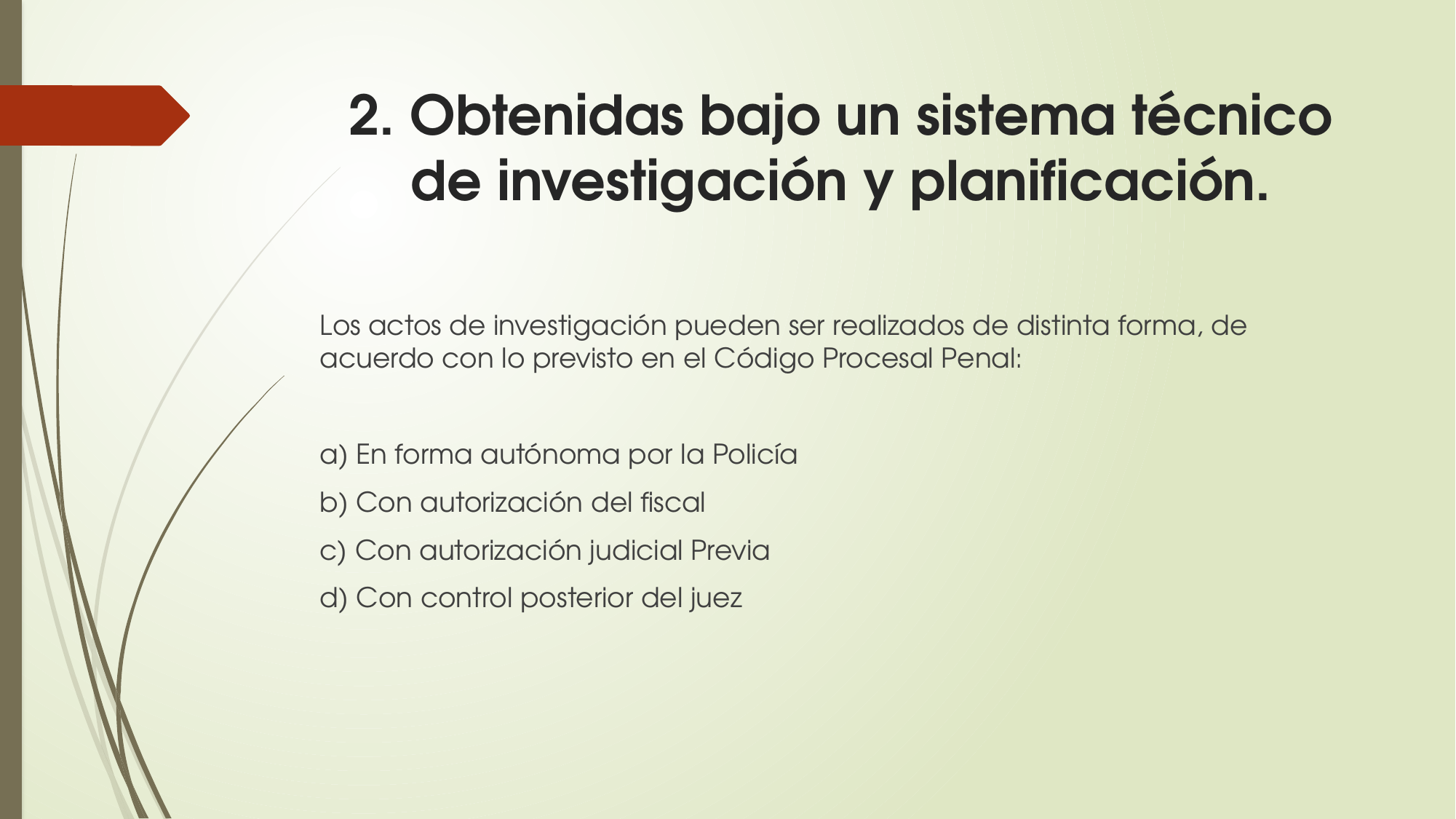

# 2. Obtenidas bajo un sistema técnico de investigación y planificación.

Los actos de investigación pueden ser realizados de distinta forma, de acuerdo con lo previsto en el Código Procesal Penal:

a) En forma autónoma por la Policía
b) Con autorización del fiscal
c) Con autorización judicial Previa
d) Con control posterior del juez